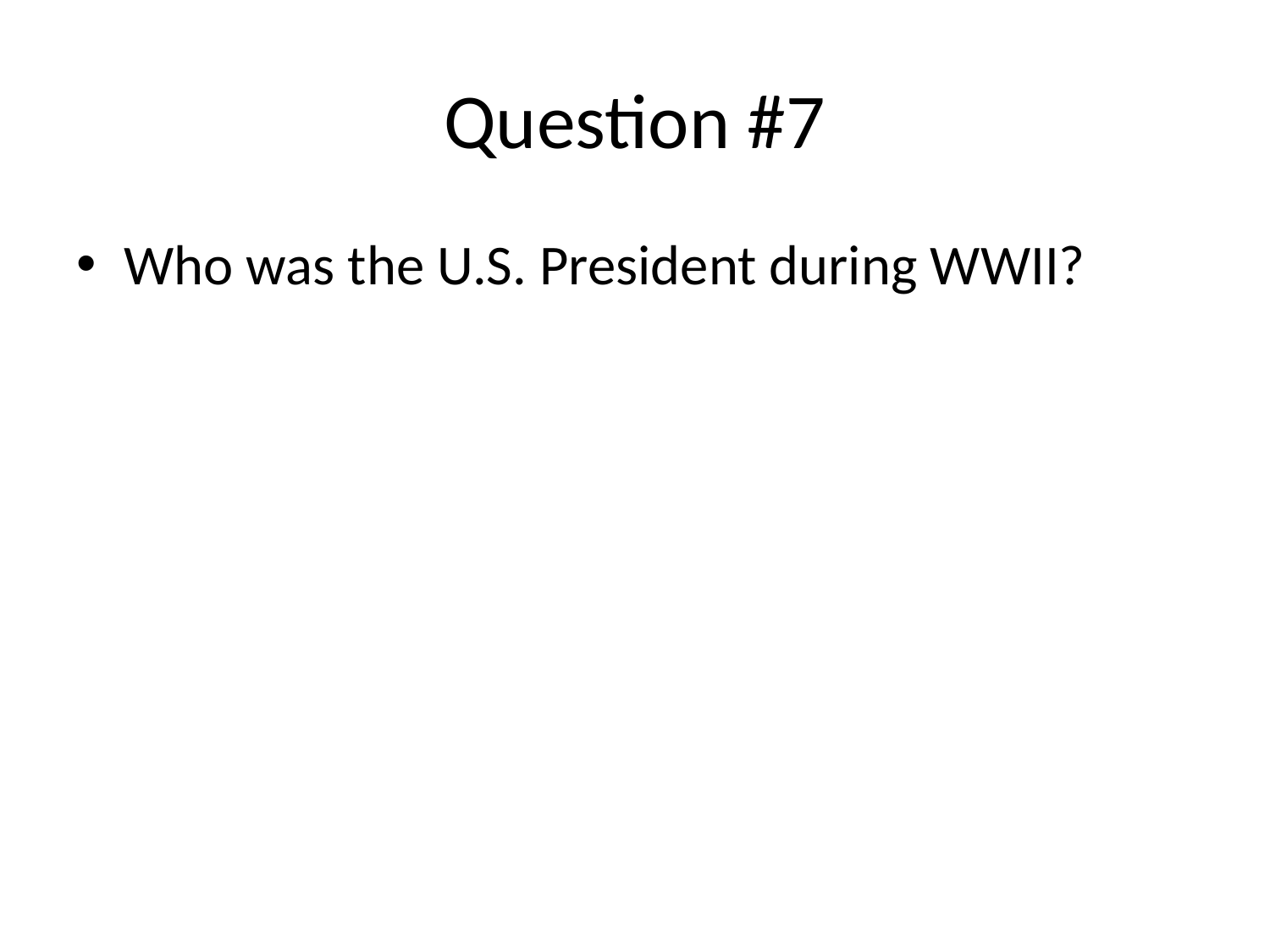

# Question #7
Who was the U.S. President during WWII?